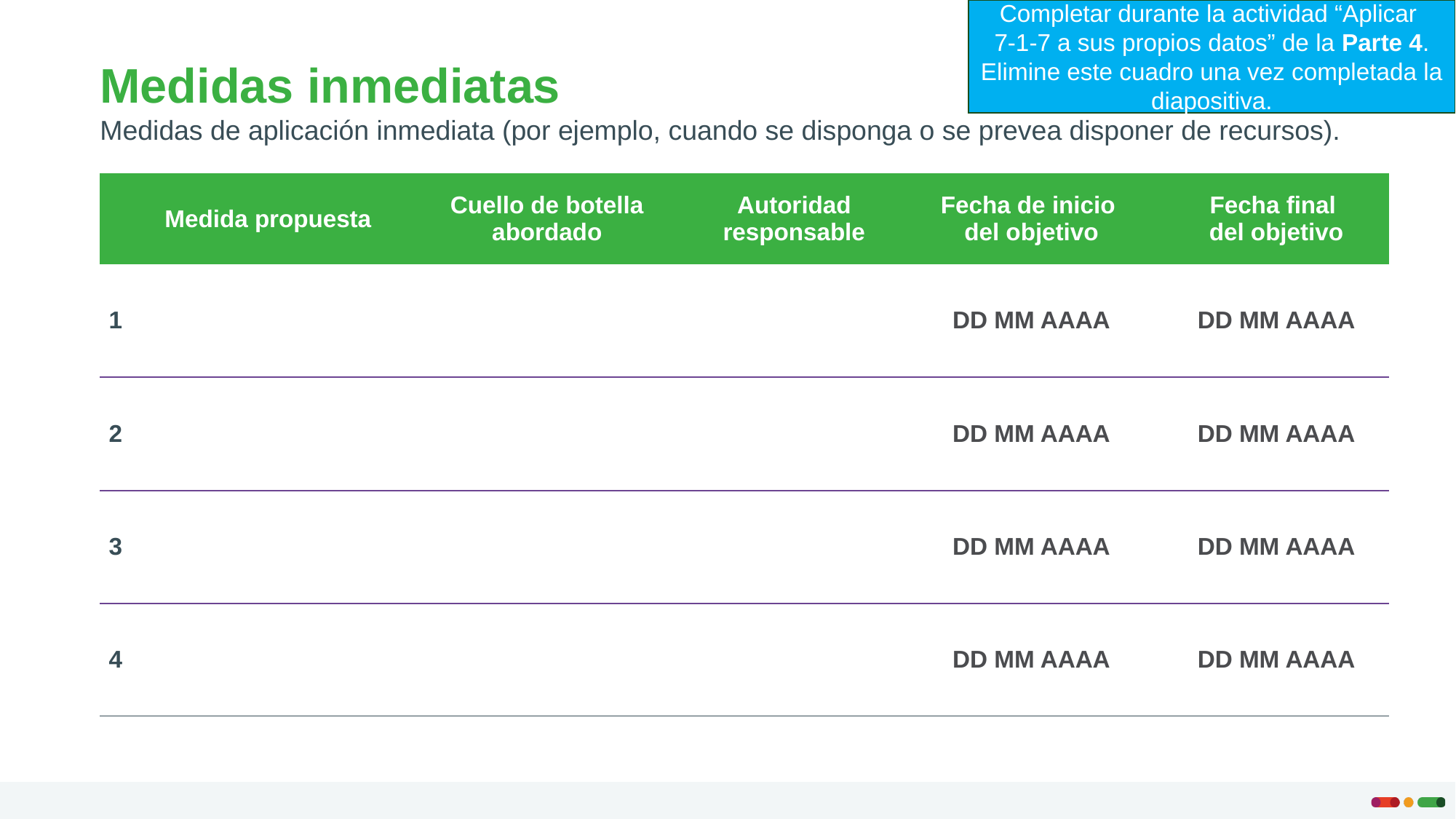

Completar durante la actividad “Aplicar
7-1-7 a sus propios datos” de la Parte 4. Elimine este cuadro una vez completada la diapositiva.
# Medidas inmediatas Medidas de aplicación inmediata (por ejemplo, cuando se disponga o se prevea disponer de recursos).
|  | Medida propuesta | Cuello de botella abordado | Autoridad responsable | Fecha de inicio del objetivo | Fecha final del objetivo |
| --- | --- | --- | --- | --- | --- |
| 1 |  |  |  | DD MM AAAA | DD MM AAAA |
| 2 |  |  |  | DD MM AAAA | DD MM AAAA |
| 3 |  |  |  | DD MM AAAA | DD MM AAAA |
| 4 |  |  |  | DD MM AAAA | DD MM AAAA |